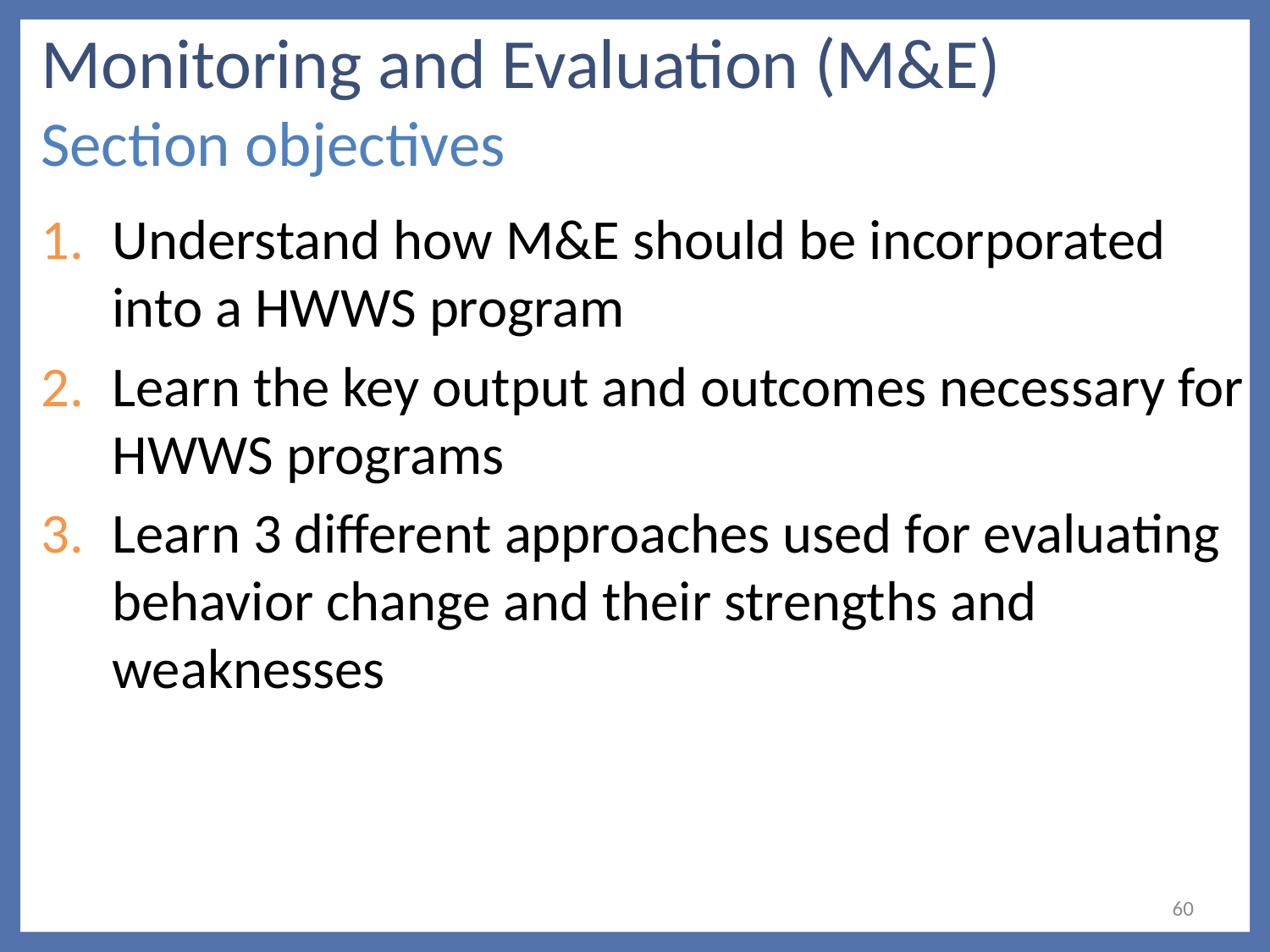

# Monitoring and Evaluation (M&E) Section objectives

Understand how M&E should be incorporated into a HWWS program
Learn the key output and outcomes necessary for HWWS programs
Learn 3 different approaches used for evaluating behavior change and their strengths and weaknesses

60